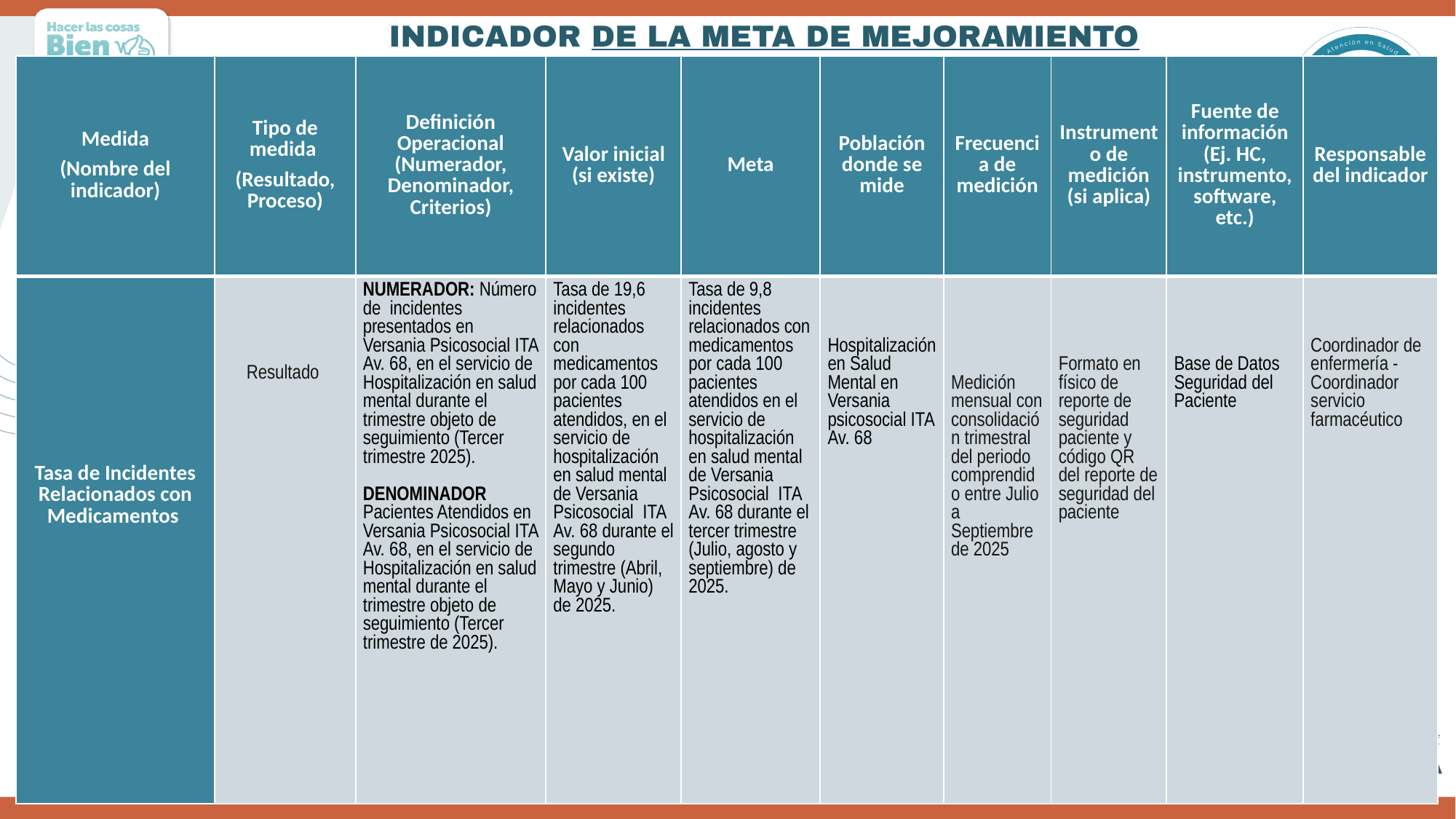

# INDICADOR DE LA META DE MEJORAMIENTO
| Medida (Nombre del indicador) | Tipo de medida (Resultado, Proceso) | Definición Operacional (Numerador, Denominador, Criterios) | Valor inicial (si existe) | Meta | Población donde se mide | Frecuencia de medición | Instrumento de medición (si aplica) | Fuente de información (Ej. HC, instrumento, software, etc.) | Responsable del indicador |
| --- | --- | --- | --- | --- | --- | --- | --- | --- | --- |
| Tasa de Incidentes Relacionados con Medicamentos | Resultado | NUMERADOR: Número de incidentes presentados en Versania Psicosocial ITA Av. 68, en el servicio de Hospitalización en salud mental durante el trimestre objeto de seguimiento (Tercer trimestre 2025). DENOMINADOR Pacientes Atendidos en Versania Psicosocial ITA Av. 68, en el servicio de Hospitalización en salud mental durante el trimestre objeto de seguimiento (Tercer trimestre de 2025). | Tasa de 19,6 incidentes relacionados con medicamentos por cada 100 pacientes atendidos, en el servicio de hospitalización en salud mental de Versania Psicosocial ITA Av. 68 durante el segundo trimestre (Abril, Mayo y Junio) de 2025. | Tasa de 9,8 incidentes relacionados con medicamentos por cada 100 pacientes atendidos en el servicio de hospitalización en salud mental de Versania Psicosocial ITA Av. 68 durante el tercer trimestre (Julio, agosto y septiembre) de 2025. | Hospitalización en Salud Mental en Versania psicosocial ITA Av. 68 | Medición mensual con consolidación trimestral del periodo comprendido entre Julio a Septiembre de 2025 | Formato en físico de reporte de seguridad paciente y código QR del reporte de seguridad del paciente | Base de Datos Seguridad del Paciente | Coordinador de enfermería - Coordinador servicio farmacéutico |